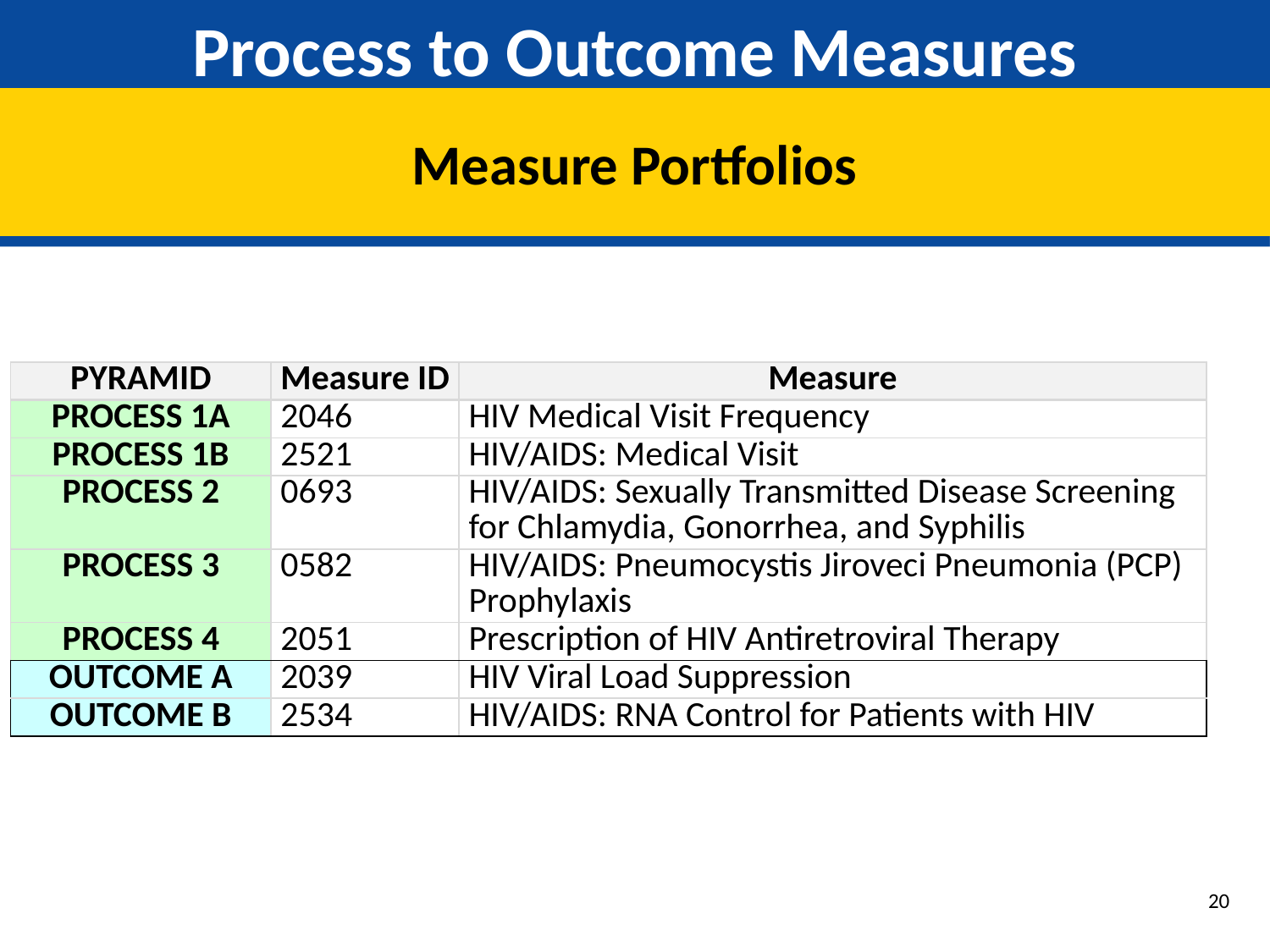

# Process to Outcome Measures
Measure Portfolios
| PYRAMID | Measure ID | Measure |
| --- | --- | --- |
| PROCESS 1A | 2046 | HIV Medical Visit Frequency |
| PROCESS 1B | 2521 | HIV/AIDS: Medical Visit |
| PROCESS 2 | 0693 | HIV/AIDS: Sexually Transmitted Disease Screening for Chlamydia, Gonorrhea, and Syphilis |
| PROCESS 3 | 0582 | HIV/AIDS: Pneumocystis Jiroveci Pneumonia (PCP) Prophylaxis |
| PROCESS 4 | 2051 | Prescription of HIV Antiretroviral Therapy |
| OUTCOME A | 2039 | HIV Viral Load Suppression |
| OUTCOME B | 2534 | HIV/AIDS: RNA Control for Patients with HIV |